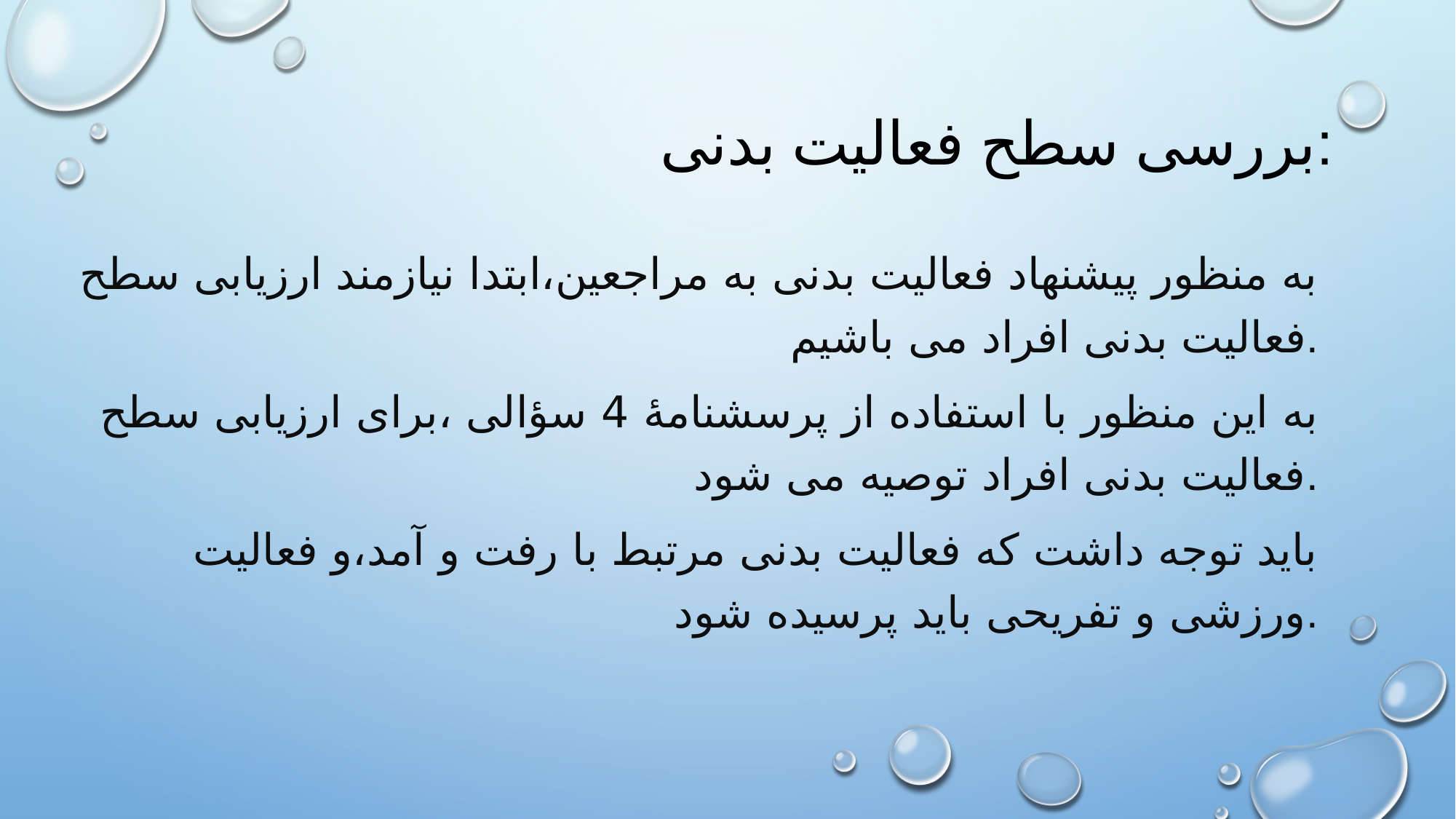

# بررسی سطح فعالیت بدنی:
به منظور پیشنهاد فعالیت بدنی به مراجعین،ابتدا نیازمند ارزیابی سطح فعالیت بدنی افراد می باشیم.
به این منظور با استفاده از پرسشنامۀ 4 سؤالی ،برای ارزیابی سطح فعالیت بدنی افراد توصیه می شود.
باید توجه داشت که فعالیت بدنی مرتبط با رفت و آمد،و فعالیت ورزشی و تفریحی باید پرسیده شود.